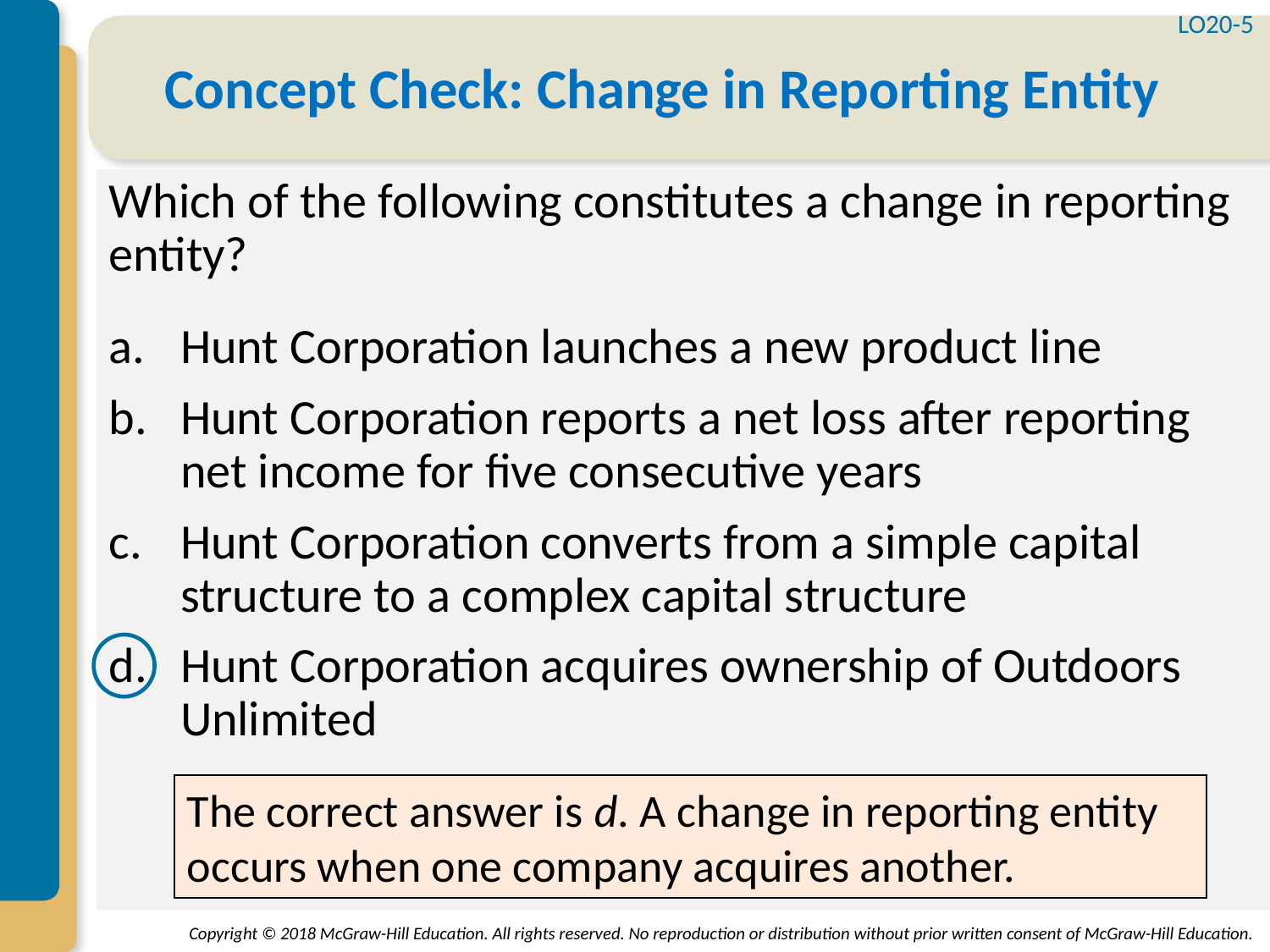

LO20-5
# Concept Check: Change in Reporting Entity
Which of the following constitutes a change in reporting entity?
Hunt Corporation launches a new product line
Hunt Corporation reports a net loss after reporting net income for five consecutive years
Hunt Corporation converts from a simple capital structure to a complex capital structure
Hunt Corporation acquires ownership of Outdoors Unlimited

The correct answer is d. A change in reporting entity occurs when one company acquires another.